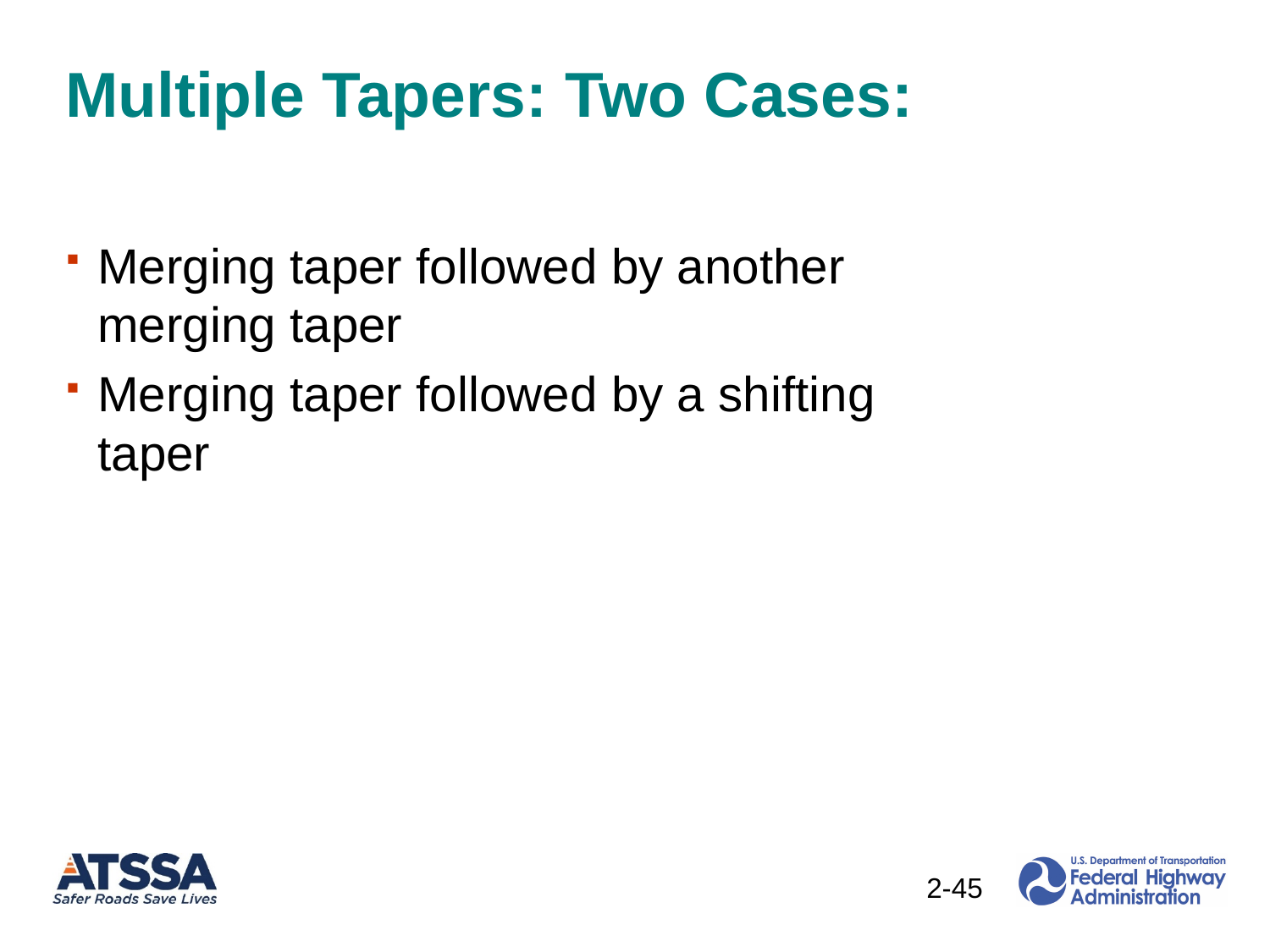

# Multiple Tapers: Two Cases:

Merging taper followed by another merging taper
Merging taper followed by a shifting taper